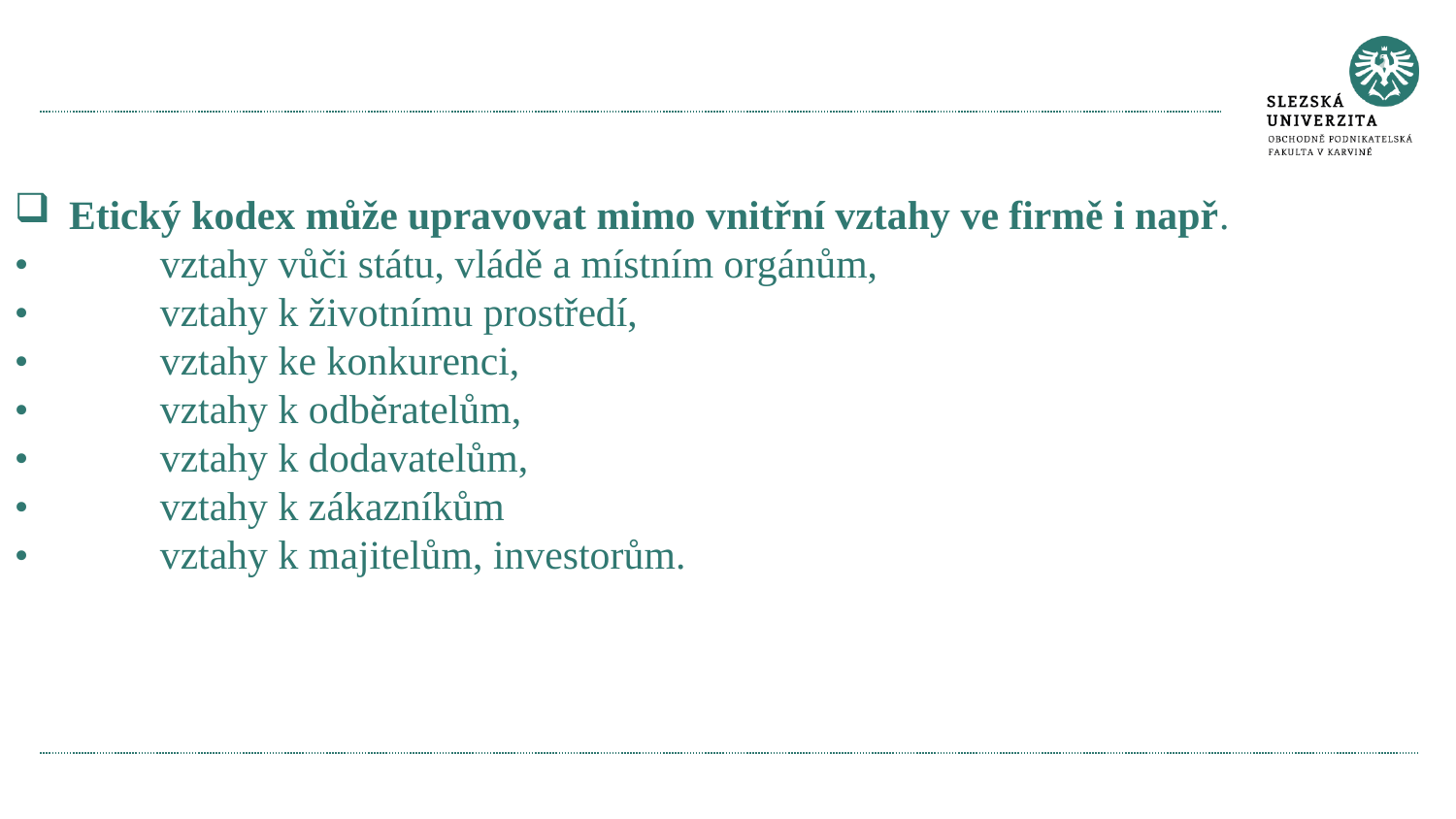

#
Etický kodex může upravovat mimo vnitřní vztahy ve firmě i např.
•	vztahy vůči státu, vládě a místním orgánům,
•	vztahy k životnímu prostředí,
•	vztahy ke konkurenci,
•	vztahy k odběratelům,
•	vztahy k dodavatelům,
•	vztahy k zákazníkům
•	vztahy k majitelům, investorům.